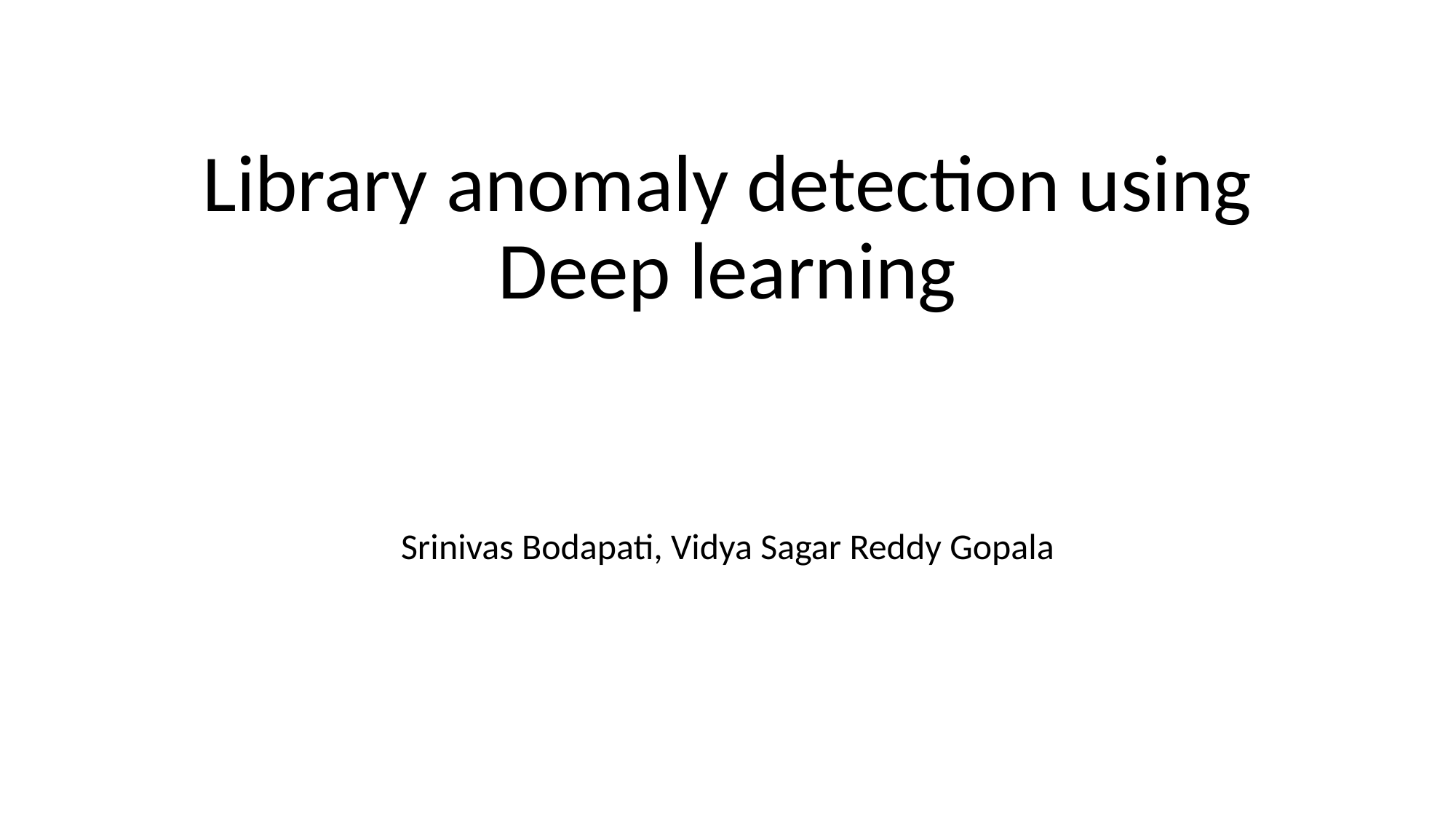

# Library anomaly detection using Deep learning
Srinivas Bodapati, Vidya Sagar Reddy Gopala